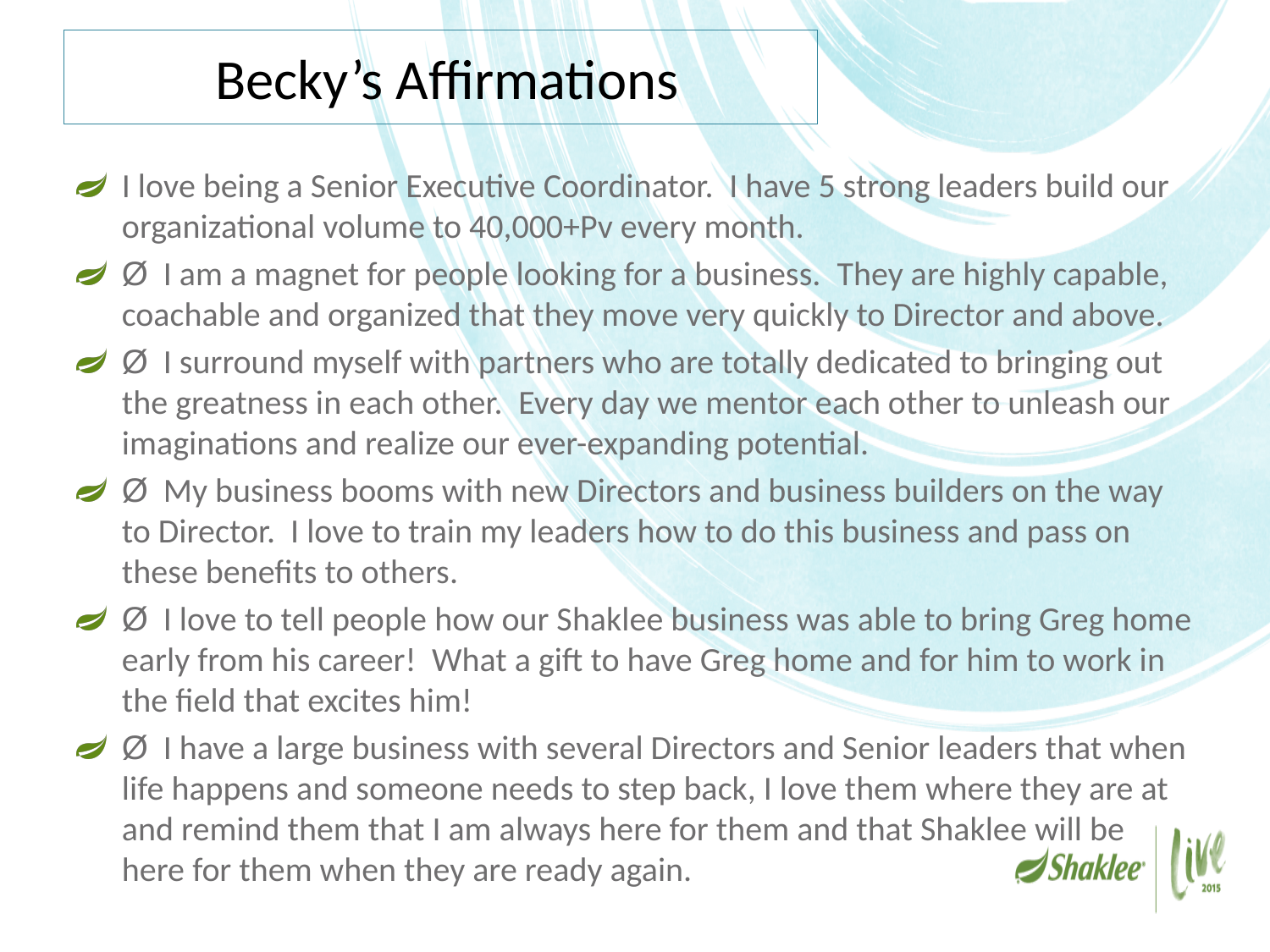

# Becky’s Affirmations
I love being a Senior Executive Coordinator.  I have 5 strong leaders build our organizational volume to 40,000+Pv every month.
Ø  I am a magnet for people looking for a business.  They are highly capable, coachable and organized that they move very quickly to Director and above.
Ø  I surround myself with partners who are totally dedicated to bringing out the greatness in each other.  Every day we mentor each other to unleash our imaginations and realize our ever-expanding potential.
Ø  My business booms with new Directors and business builders on the way to Director.  I love to train my leaders how to do this business and pass on these benefits to others.
Ø  I love to tell people how our Shaklee business was able to bring Greg home early from his career!  What a gift to have Greg home and for him to work in the field that excites him!
Ø  I have a large business with several Directors and Senior leaders that when life happens and someone needs to step back, I love them where they are at and remind them that I am always here for them and that Shaklee will be here for them when they are ready again.